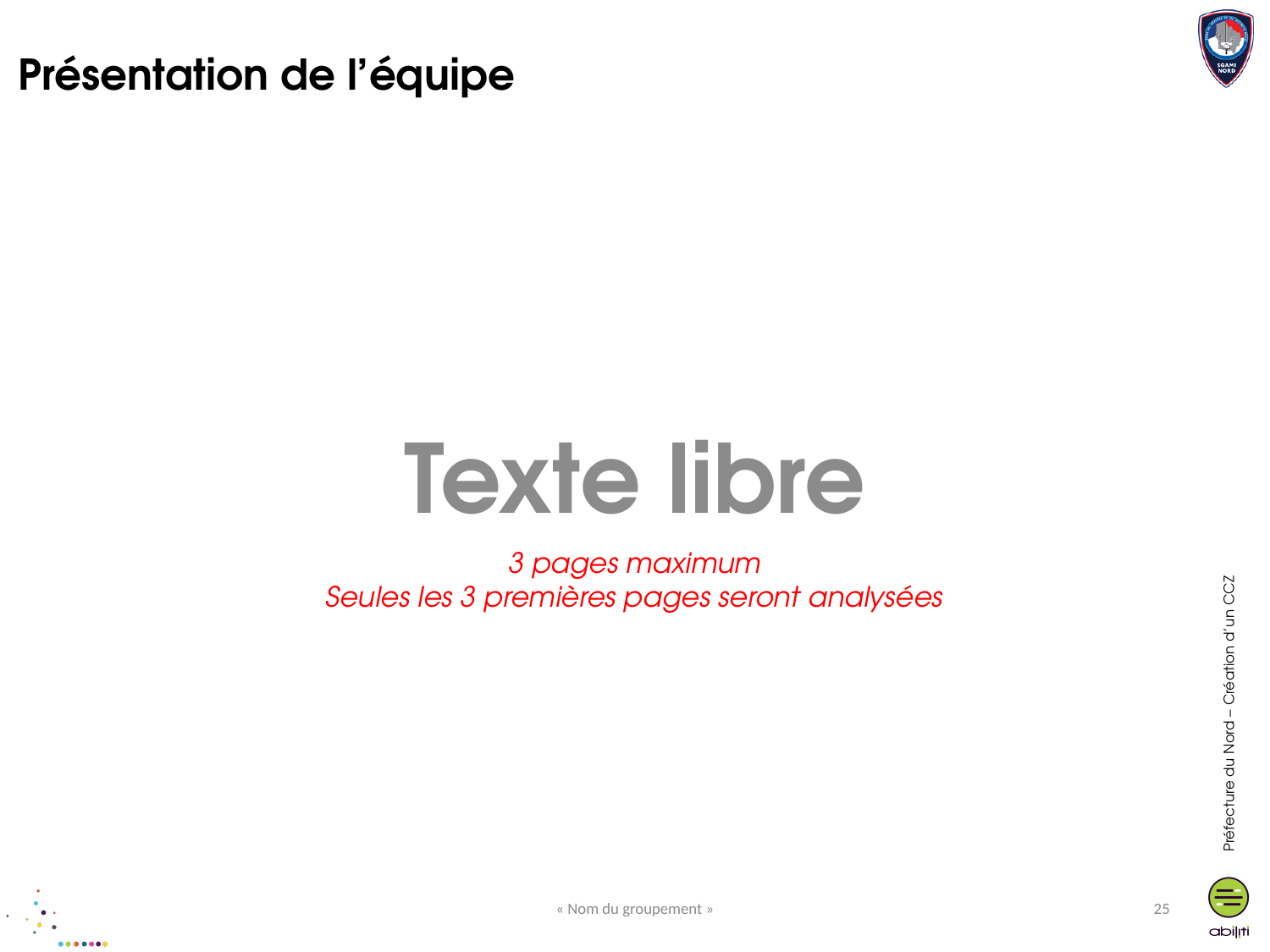

Présentation de l’équipe
Texte libre
3 pages maximum
Seules les 3 premières pages seront analysées
« Nom du groupement »
25